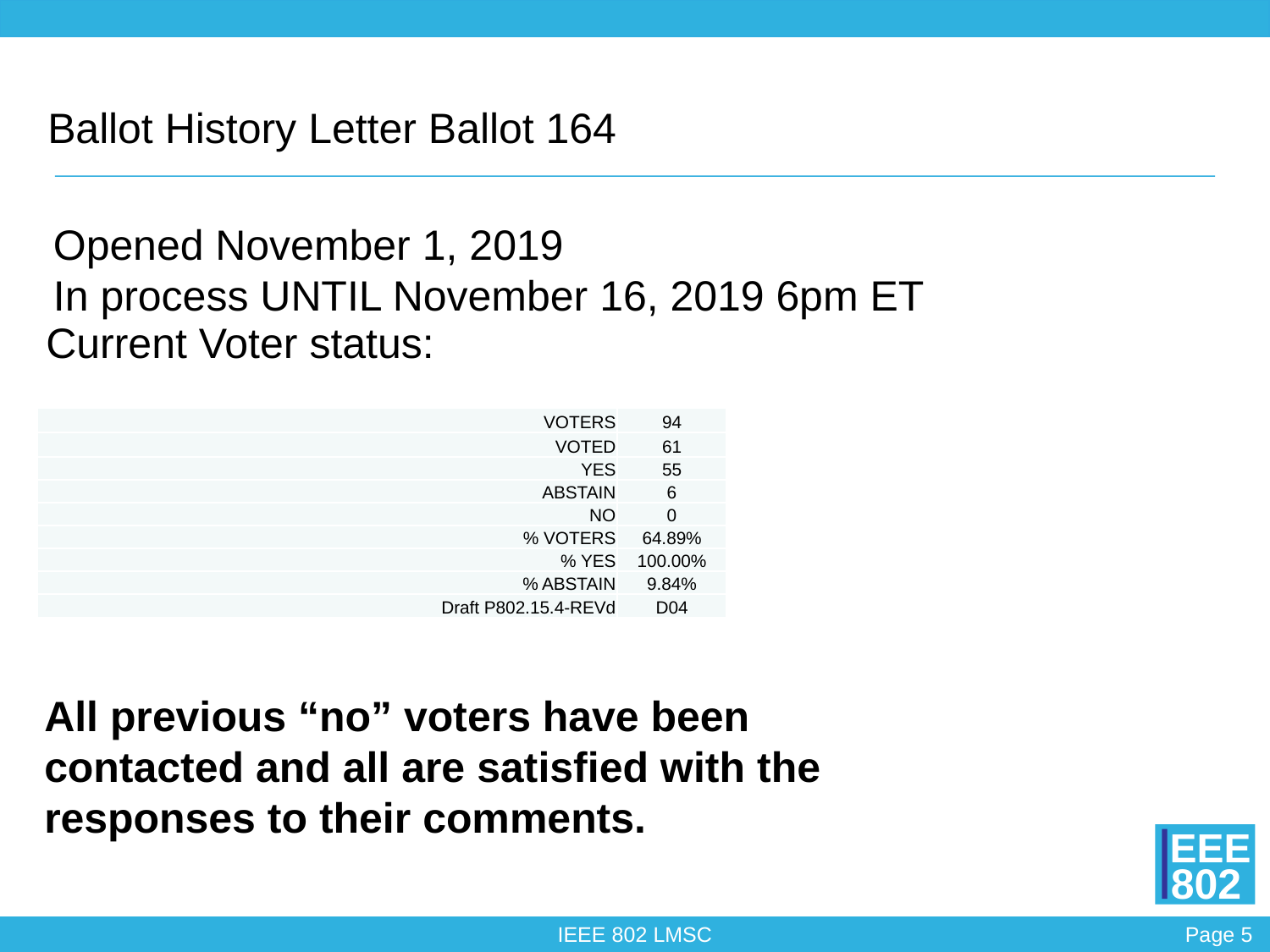

Ballot History Letter Ballot 164
Opened November 1, 2019
In process UNTIL November 16, 2019 6pm ET
Current Voter status:
| VOTERS | 94 |
| --- | --- |
| VOTED | 61 |
| YES | 55 |
| ABSTAIN | 6 |
| NO | 0 |
| % VOTERS | 64.89% |
| % YES | 100.00% |
| % ABSTAIN | 9.84% |
| Draft P802.15.4-REVd | D04 |
All previous “no” voters have been contacted and all are satisfied with the responses to their comments.